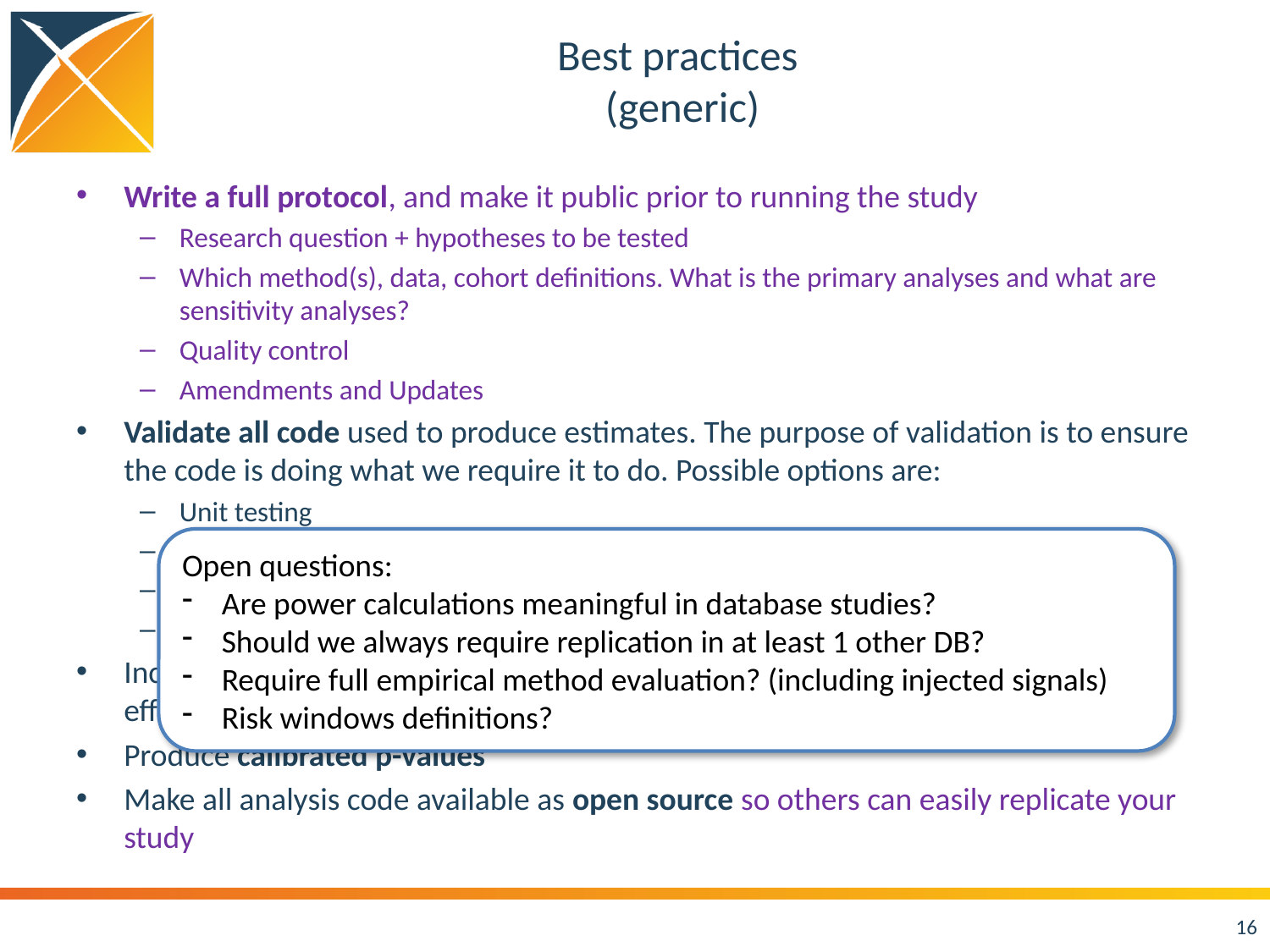

# Best practices (generic)
Write a full protocol, and make it public prior to running the study
Research question + hypotheses to be tested
Which method(s), data, cohort definitions. What is the primary analyses and what are sensitivity analyses?
Quality control
Amendments and Updates
Validate all code used to produce estimates. The purpose of validation is to ensure the code is doing what we require it to do. Possible options are:
Unit testing
Simulation
Double coding
Code review
Include negative controls (exposure-outcome pairs where we believe there is no effect)
Produce calibrated p-values
Make all analysis code available as open source so others can easily replicate your study

Open questions:
Are power calculations meaningful in database studies?
Should we always require replication in at least 1 other DB?
Require full empirical method evaluation? (including injected signals)
Risk windows definitions?
16